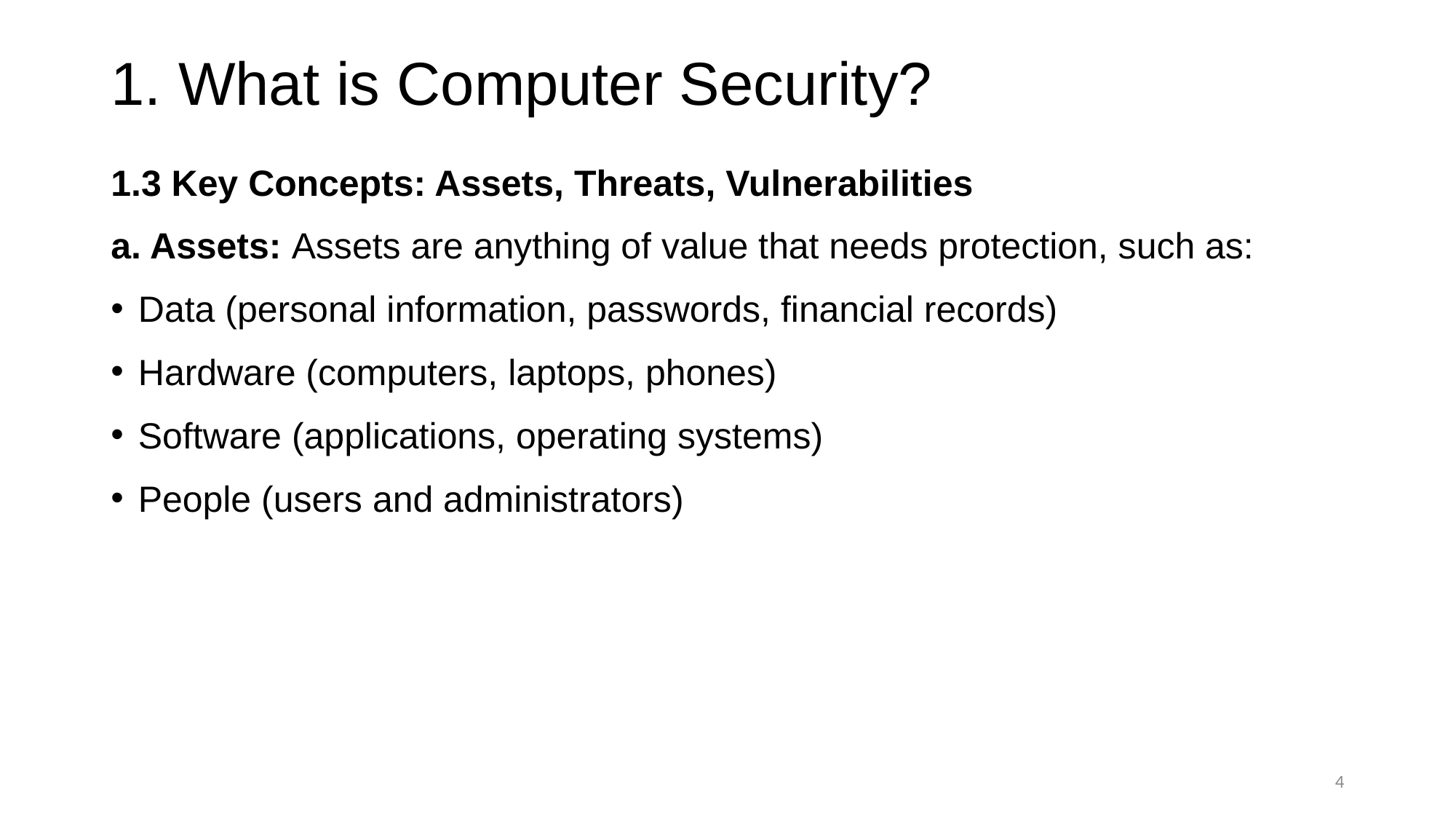

# 1. What is Computer Security?
1.3 Key Concepts: Assets, Threats, Vulnerabilities
a. Assets: Assets are anything of value that needs protection, such as:
Data (personal information, passwords, financial records)
Hardware (computers, laptops, phones)
Software (applications, operating systems)
People (users and administrators)

4